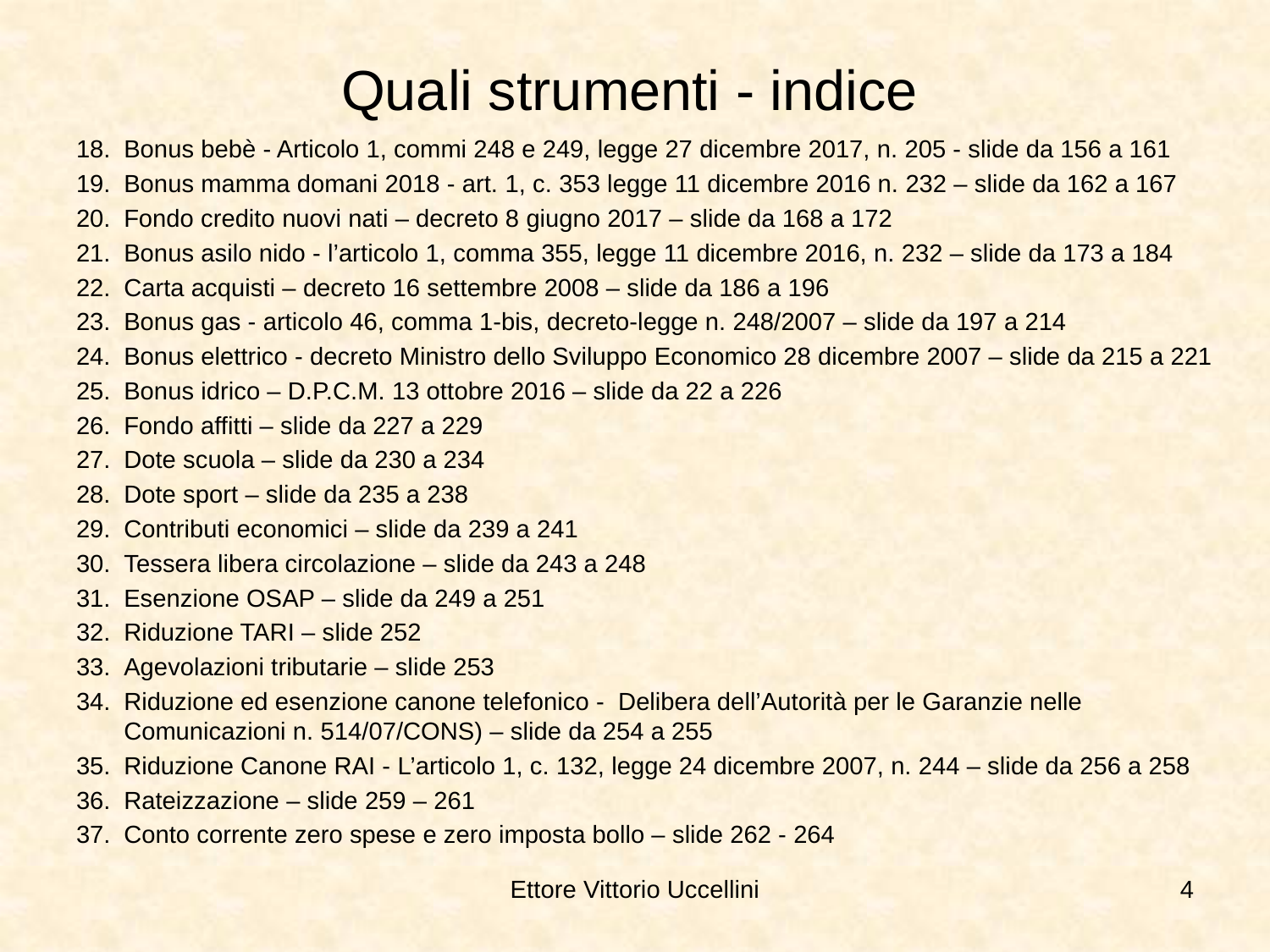

# Quali strumenti - indice
Bonus bebè - Articolo 1, commi 248 e 249, legge 27 dicembre 2017, n. 205 - slide da 156 a 161
Bonus mamma domani 2018 - art. 1, c. 353 legge 11 dicembre 2016 n. 232 – slide da 162 a 167
Fondo credito nuovi nati – decreto 8 giugno 2017 – slide da 168 a 172
Bonus asilo nido - l’articolo 1, comma 355, legge 11 dicembre 2016, n. 232 – slide da 173 a 184
Carta acquisti – decreto 16 settembre 2008 – slide da 186 a 196
Bonus gas - articolo 46, comma 1-bis, decreto-legge n. 248/2007 – slide da 197 a 214
Bonus elettrico - decreto Ministro dello Sviluppo Economico 28 dicembre 2007 – slide da 215 a 221
Bonus idrico – D.P.C.M. 13 ottobre 2016 – slide da 22 a 226
Fondo affitti – slide da 227 a 229
Dote scuola – slide da 230 a 234
Dote sport – slide da 235 a 238
Contributi economici – slide da 239 a 241
Tessera libera circolazione – slide da 243 a 248
Esenzione OSAP – slide da 249 a 251
Riduzione TARI – slide 252
Agevolazioni tributarie – slide 253
Riduzione ed esenzione canone telefonico -  Delibera dell’Autorità per le Garanzie nelle Comunicazioni n. 514/07/CONS) – slide da 254 a 255
Riduzione Canone RAI - L’articolo 1, c. 132, legge 24 dicembre 2007, n. 244 – slide da 256 a 258
Rateizzazione – slide 259 – 261
Conto corrente zero spese e zero imposta bollo – slide 262 - 264

Ettore Vittorio Uccellini
4